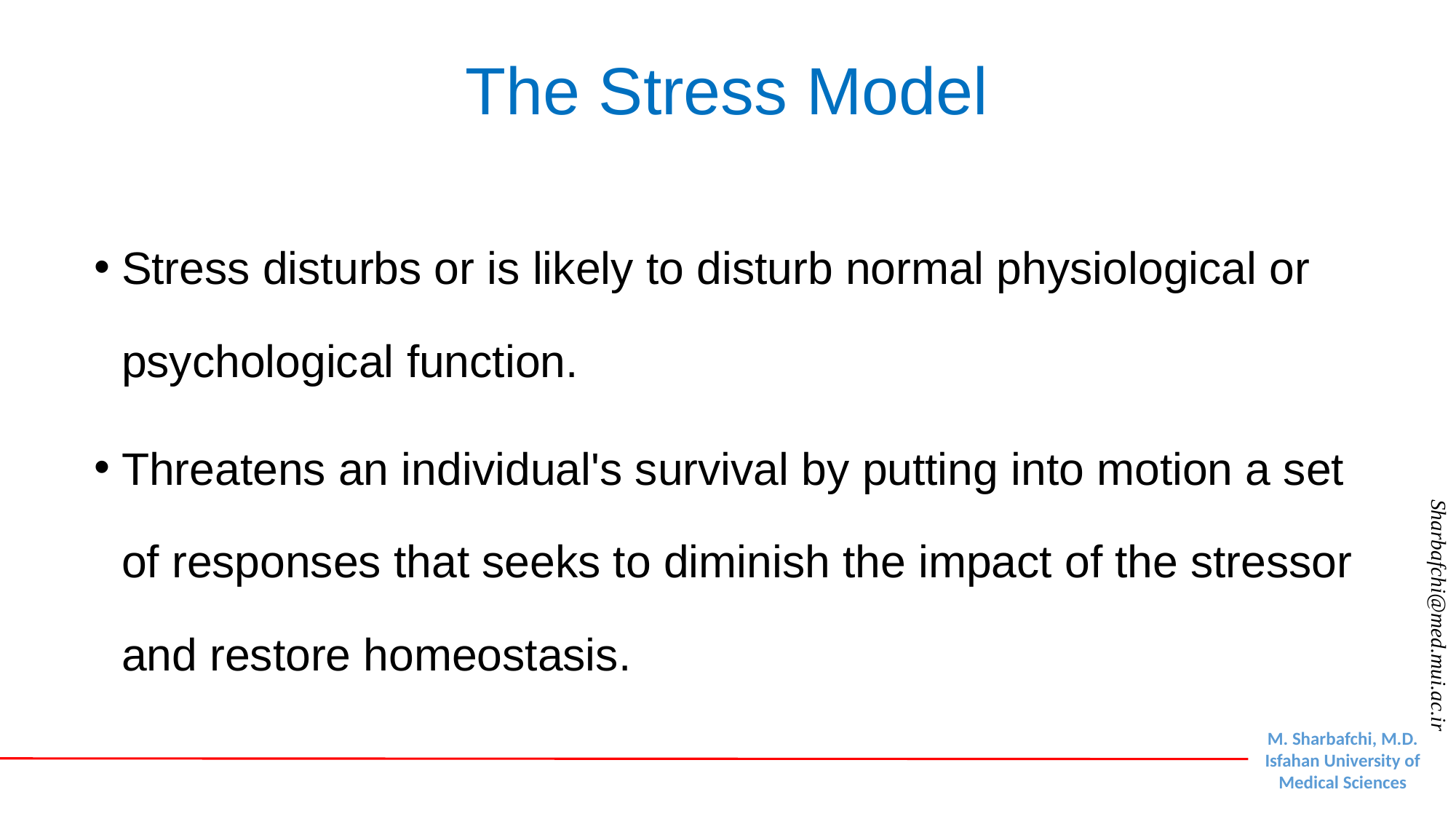

# The Stress Model

Stress disturbs or is likely to disturb normal physiological or psychological function.
Threatens an individual's survival by putting into motion a set of responses that seeks to diminish the impact of the stressor and restore homeostasis.